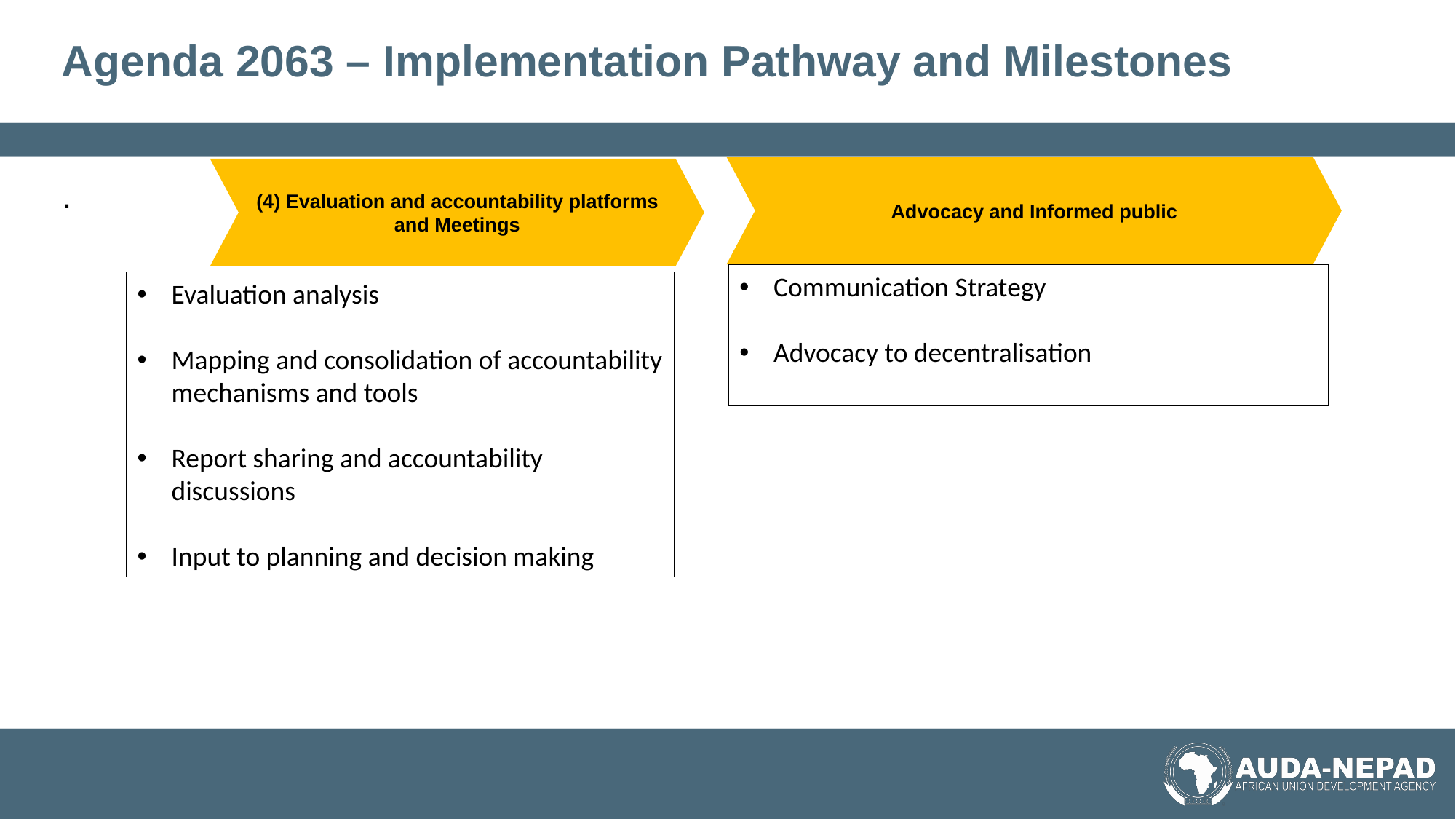

# Agenda 2063 – Implementation Pathway and Milestones
Advocacy and Informed public
(4) Evaluation and accountability platforms and Meetings
.
Communication Strategy

Advocacy to decentralisation

Evaluation analysis

Mapping and consolidation of accountability mechanisms and tools

Report sharing and accountability discussions

Input to planning and decision making